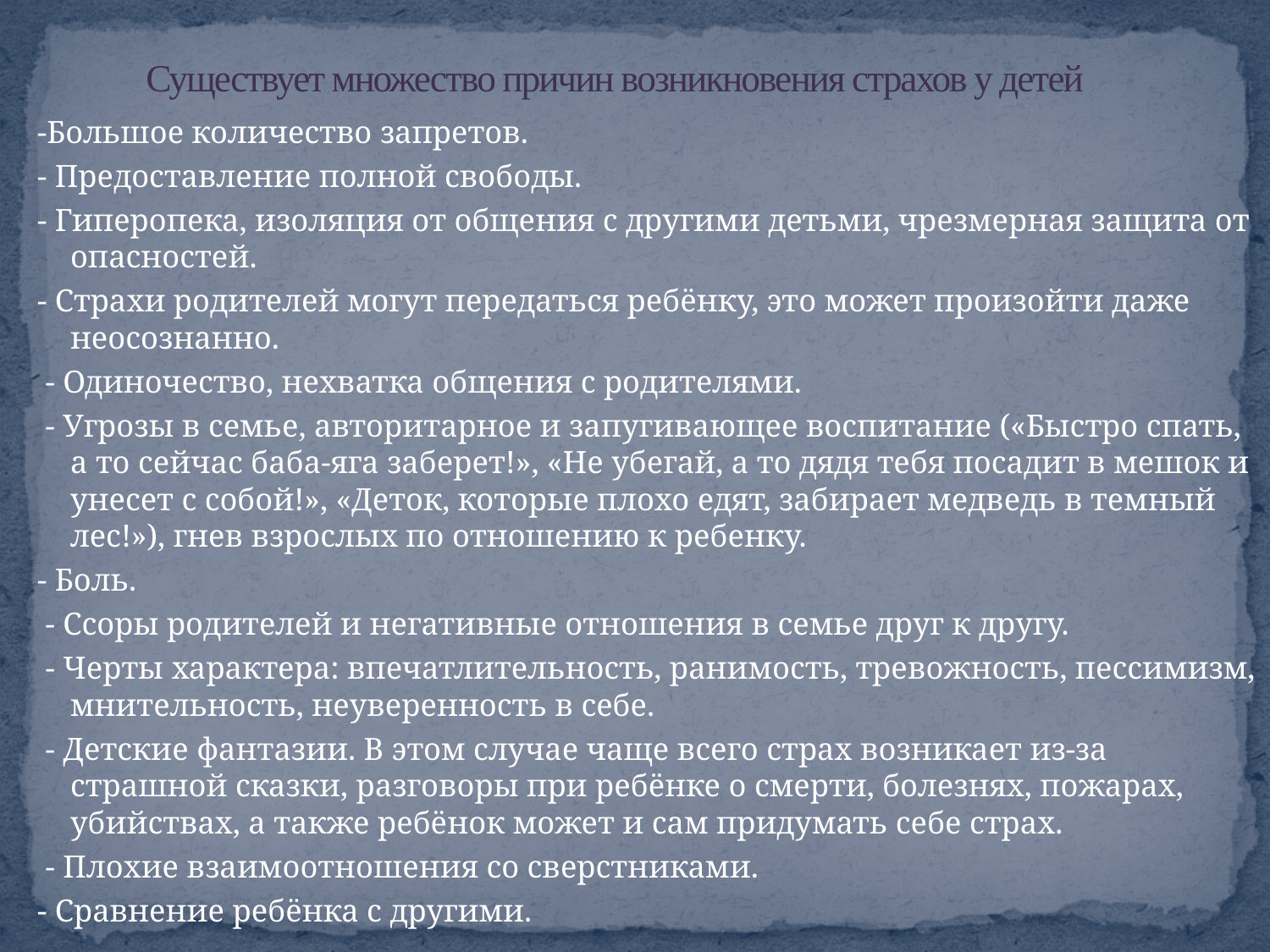

# Существует множество причин возникновения страхов у детей
-Большое количество запретов.
- Предоставление полной свободы.
- Гиперопека, изоляция от общения с другими детьми, чрезмерная защита от опасностей.
- Страхи родителей могут передаться ребёнку, это может произойти даже неосознанно.
 - Одиночество, нехватка общения с родителями.
 - Угрозы в семье, авторитарное и запугивающее воспитание («Быстро спать, а то сейчас баба-яга заберет!», «Не убегай, а то дядя тебя посадит в мешок и унесет с собой!», «Деток, которые плохо едят, забирает медведь в темный лес!»), гнев взрослых по отношению к ребенку.
- Боль.
 - Ссоры родителей и негативные отношения в семье друг к другу.
 - Черты характера: впечатлительность, ранимость, тревожность, пессимизм, мнительность, неуверенность в себе.
 - Детские фантазии. В этом случае чаще всего страх возникает из-за страшной сказки, разговоры при ребёнке о смерти, болезнях, пожарах, убийствах, а также ребёнок может и сам придумать себе страх.
 - Плохие взаимоотношения со сверстниками.
- Сравнение ребёнка с другими.